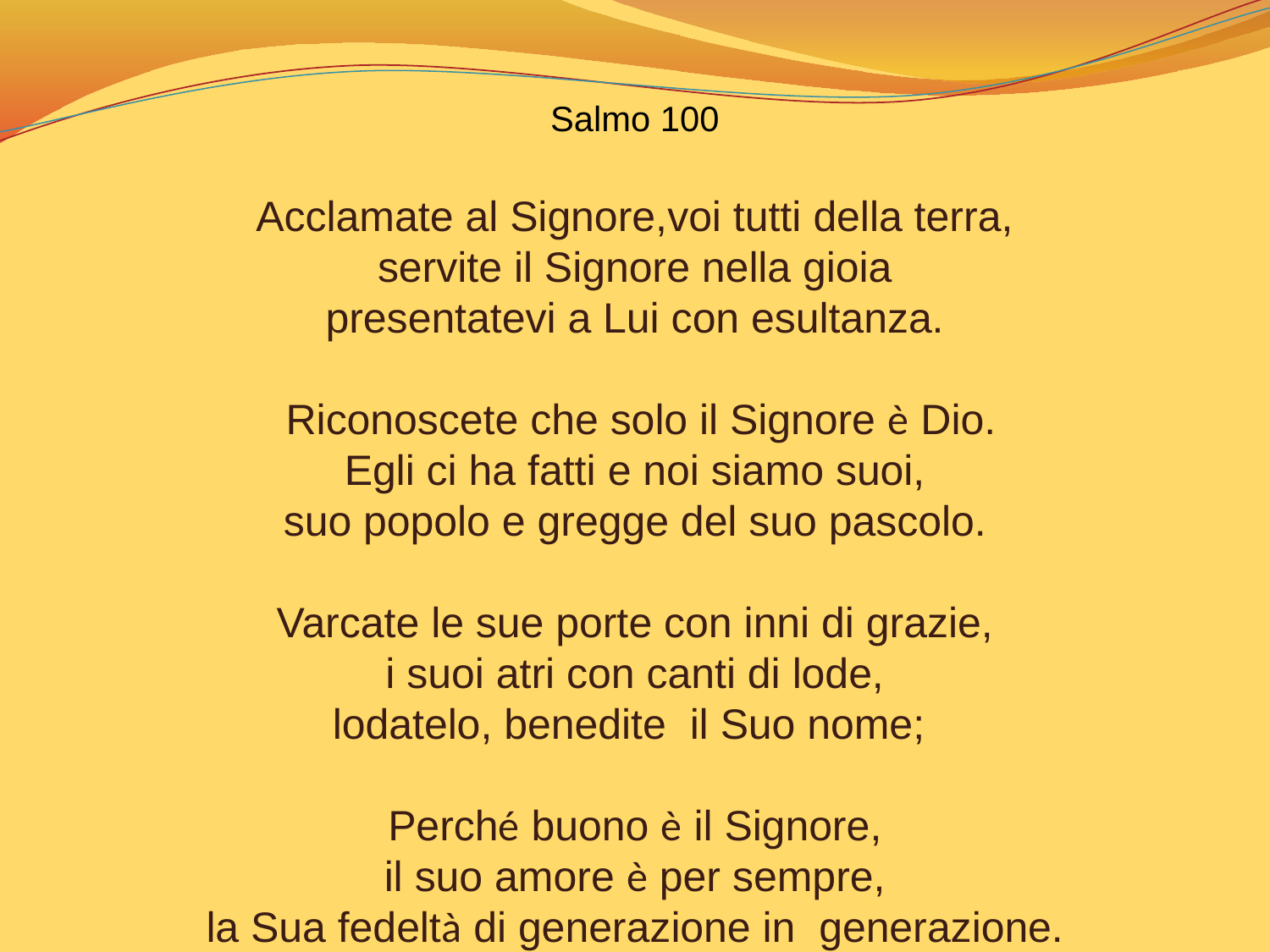

Salmo 100

Acclamate al Signore,voi tutti della terra,
servite il Signore nella gioia
presentatevi a Lui con esultanza.
 Riconoscete che solo il Signore è Dio.
Egli ci ha fatti e noi siamo suoi,
suo popolo e gregge del suo pascolo.

Varcate le sue porte con inni di grazie,
i suoi atri con canti di lode,
lodatelo, benedite  il Suo nome;

Perché buono è il Signore,
il suo amore è per sempre,
la Sua fedeltà di generazione in  generazione.

|  |
| --- |